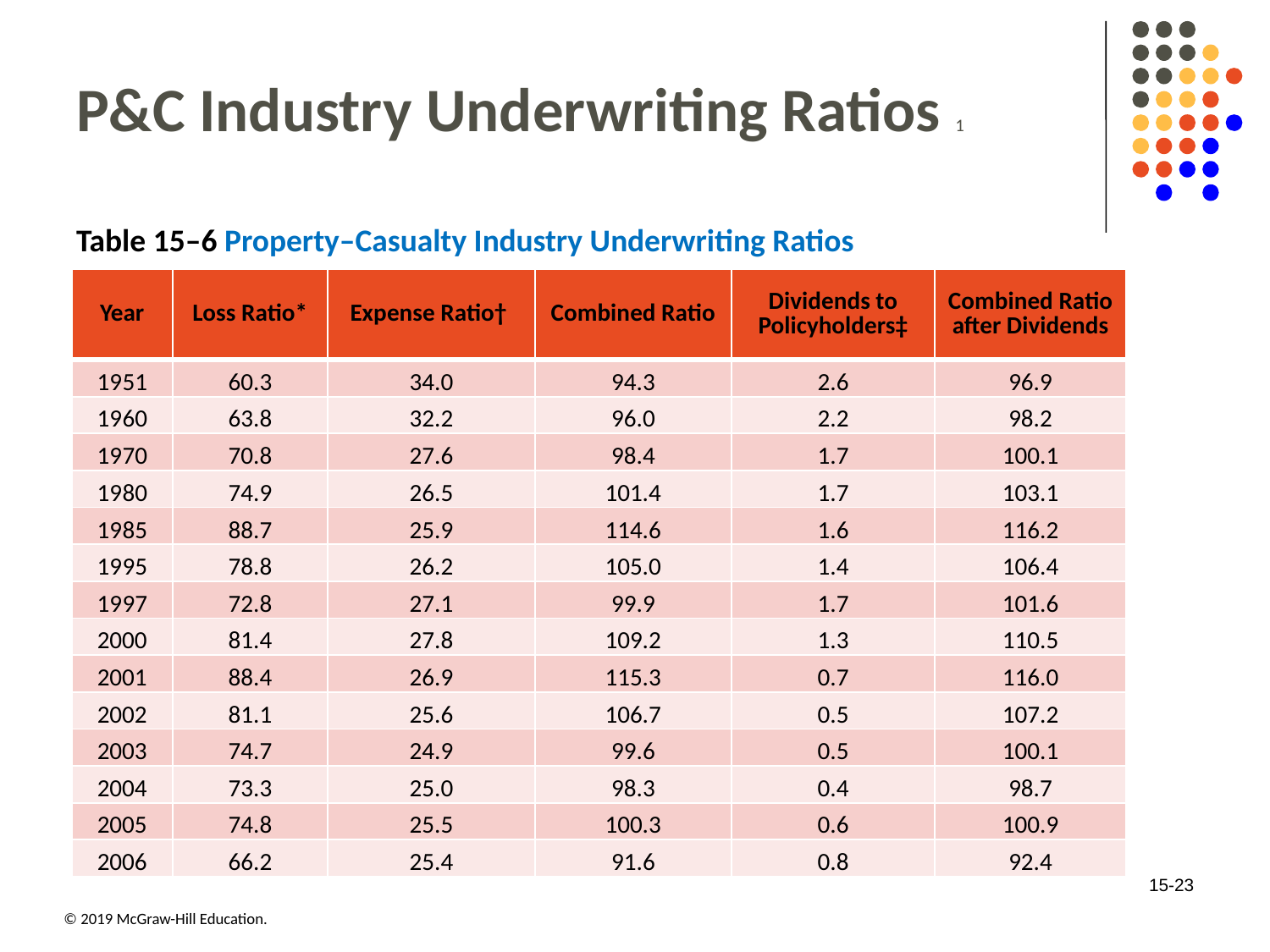

# P&C Industry Underwriting Ratios 1
Table 15–6 Property–Casualty Industry Underwriting Ratios
| Year | Loss Ratio\* | Expense Ratio† | Combined Ratio | Dividends to Policyholders‡ | Combined Ratio after Dividends |
| --- | --- | --- | --- | --- | --- |
| 19 51 | 60.3 | 34.0 | 94.3 | 2.6 | 96.9 |
| 19 60 | 63.8 | 32.2 | 96.0 | 2.2 | 98.2 |
| 19 70 | 70.8 | 27.6 | 98.4 | 1.7 | 100.1 |
| 19 80 | 74.9 | 26.5 | 101.4 | 1.7 | 103.1 |
| 19 85 | 88.7 | 25.9 | 114.6 | 1.6 | 116.2 |
| 19 95 | 78.8 | 26.2 | 105.0 | 1.4 | 106.4 |
| 19 97 | 72.8 | 27.1 | 99.9 | 1.7 | 101.6 |
| 2000 | 81.4 | 27.8 | 109.2 | 1.3 | 110.5 |
| 2001 | 88.4 | 26.9 | 115.3 | 0.7 | 116.0 |
| 2002 | 81.1 | 25.6 | 106.7 | 0.5 | 107.2 |
| 2003 | 74.7 | 24.9 | 99.6 | 0.5 | 100.1 |
| 2004 | 73.3 | 25.0 | 98.3 | 0.4 | 98.7 |
| 2005 | 74.8 | 25.5 | 100.3 | 0.6 | 100.9 |
| 2006 | 66.2 | 25.4 | 91.6 | 0.8 | 92.4 |
15-23